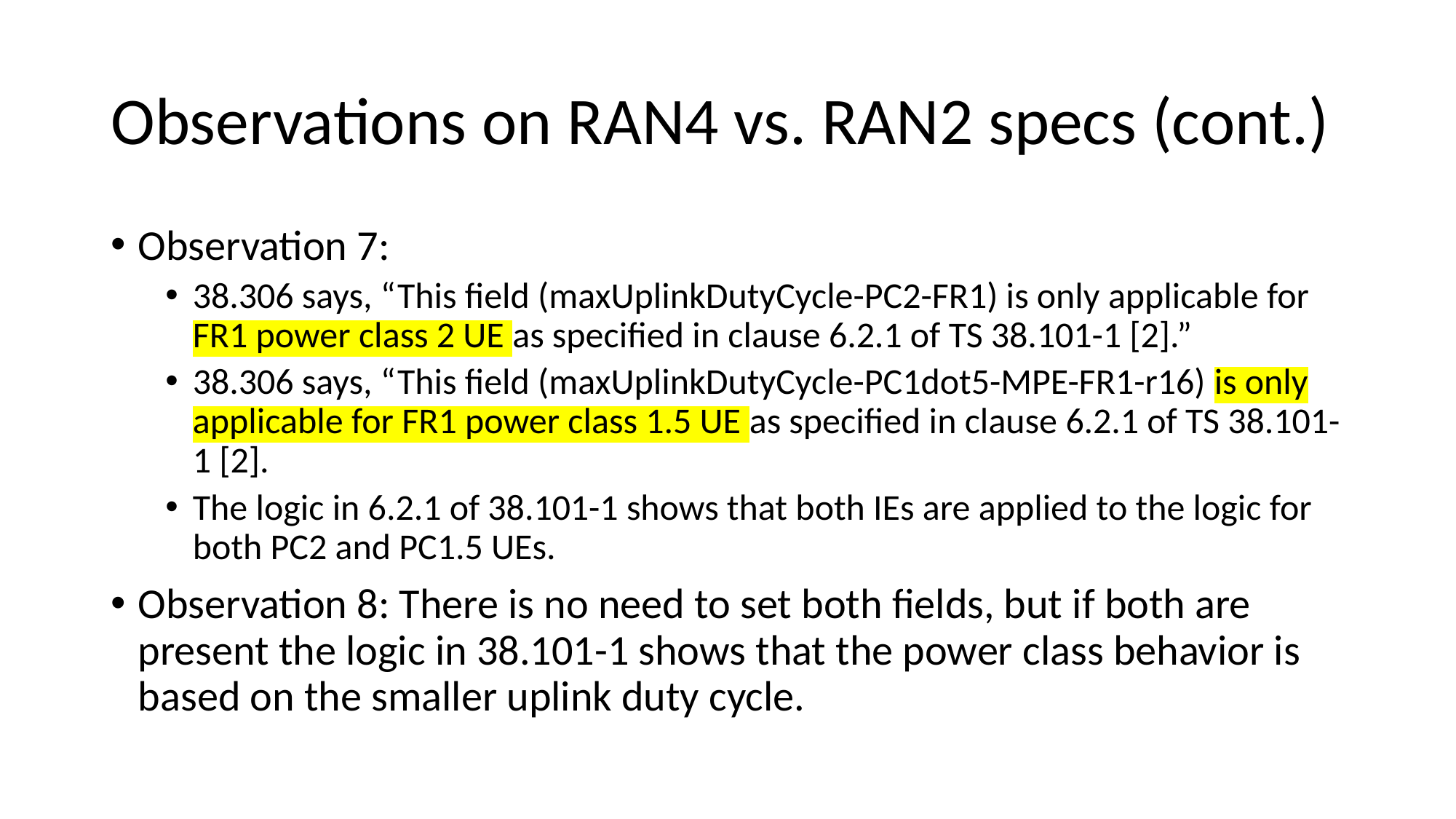

# Observations on RAN4 vs. RAN2 specs (cont.)
Observation 7:
38.306 says, “This field (maxUplinkDutyCycle-PC2-FR1) is only applicable for FR1 power class 2 UE as specified in clause 6.2.1 of TS 38.101-1 [2].”
38.306 says, “This field (maxUplinkDutyCycle-PC1dot5-MPE-FR1-r16) is only applicable for FR1 power class 1.5 UE as specified in clause 6.2.1 of TS 38.101-1 [2].
The logic in 6.2.1 of 38.101-1 shows that both IEs are applied to the logic for both PC2 and PC1.5 UEs.
Observation 8: There is no need to set both fields, but if both are present the logic in 38.101-1 shows that the power class behavior is based on the smaller uplink duty cycle.